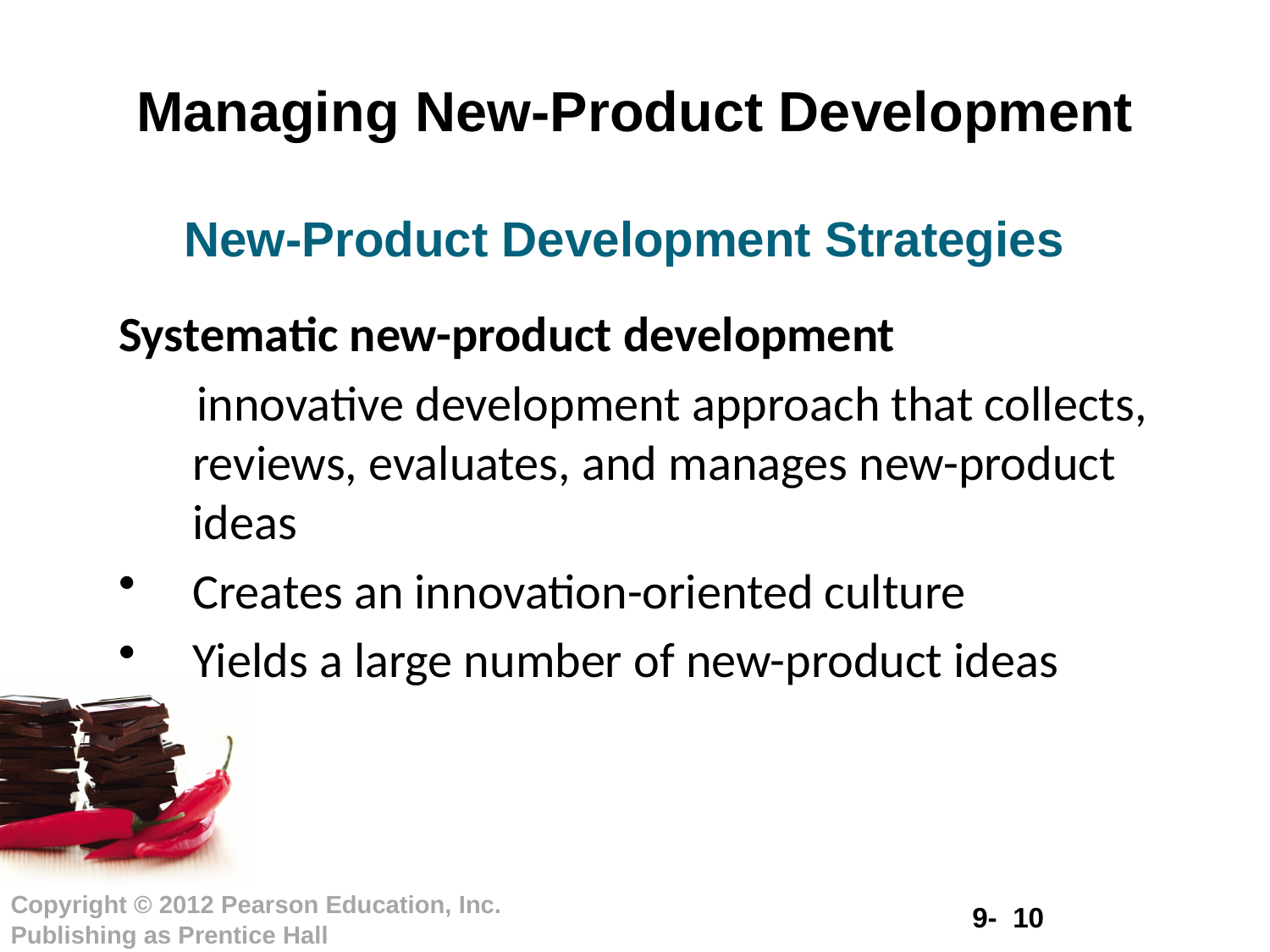

# Managing New-Product Development
New-Product Development Strategies

Systematic new-product development
       innovative development approach that collects, reviews, evaluates, and manages new-product ideas
Creates an innovation-oriented culture
Yields a large number of new-product ideas